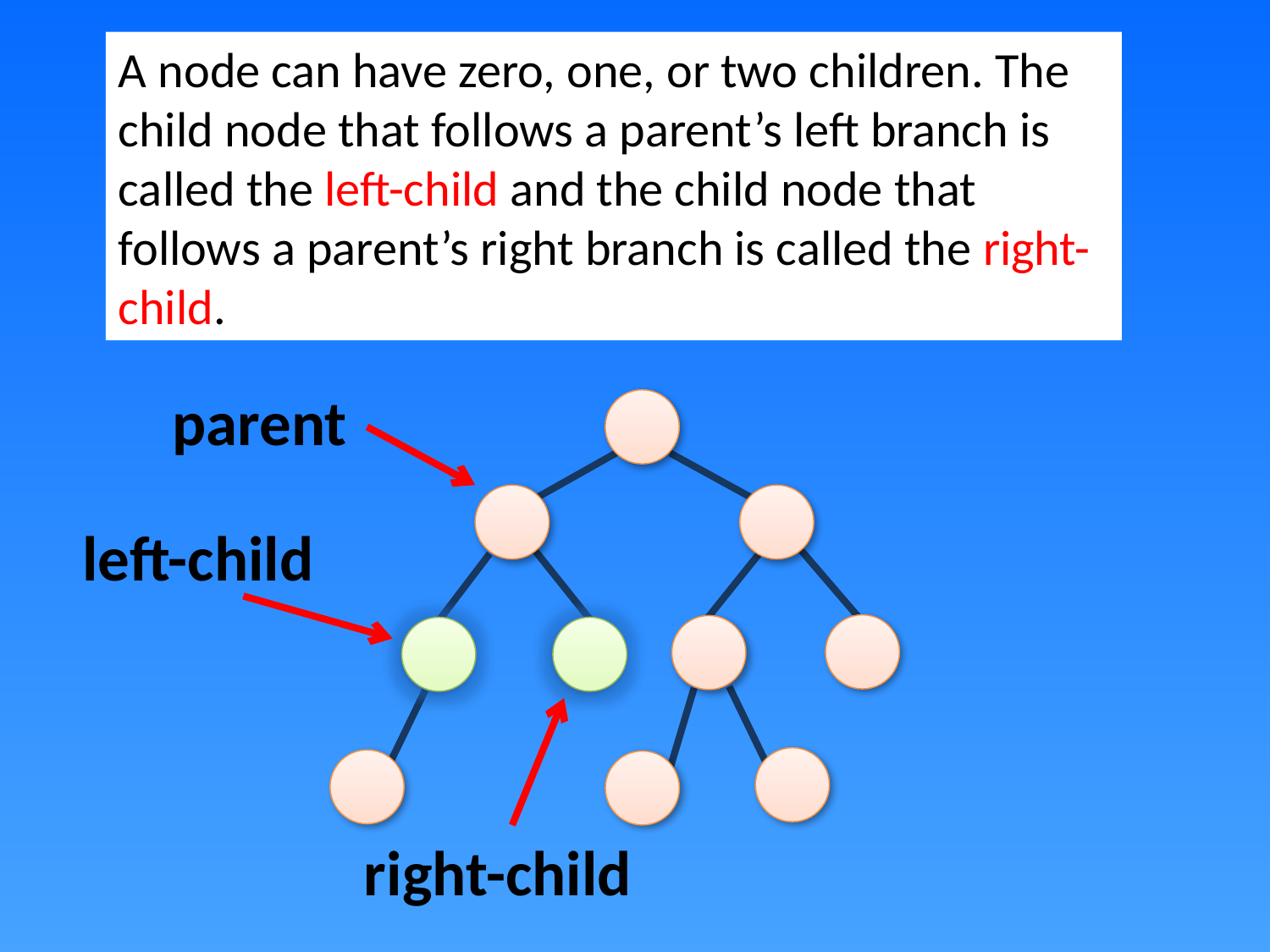

A node can have zero, one, or two children. The child node that follows a parent’s left branch is called the left-child and the child node that follows a parent’s right branch is called the right-child.
parent

left-child

right-child